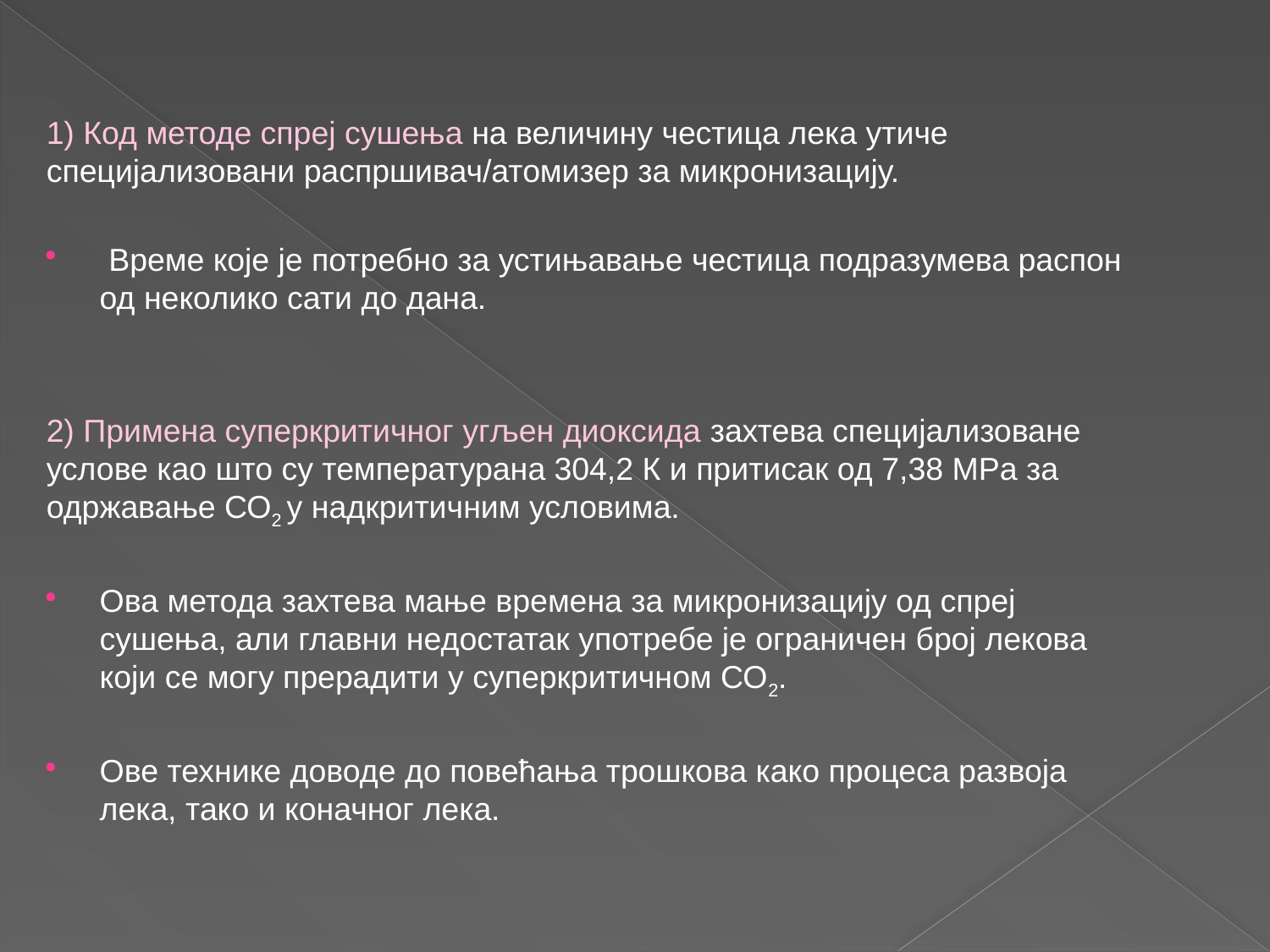

1) Код методе спреј сушења на величину честица лека утиче  специјализовани распршивач/атомизер за микронизацију.

 Време које је потребно за устињавање честица подразумева распон од неколико сати до дана.

2) Примена суперкритичног угљен диоксида захтева специјализоване услове као што су температурана 304,2 К и притисак од 7,38 MPa за одржавање СО2 у надкритичним условима.

Ова метода захтева мање времена за микронизацију од спреј сушења, али главни недостатак употребе је ограничен број лекова који се могу прерадити у суперкритичном СО2.

Ове технике доводе до повећања трошкова како процеса развоја лека, тако и коначног лека.